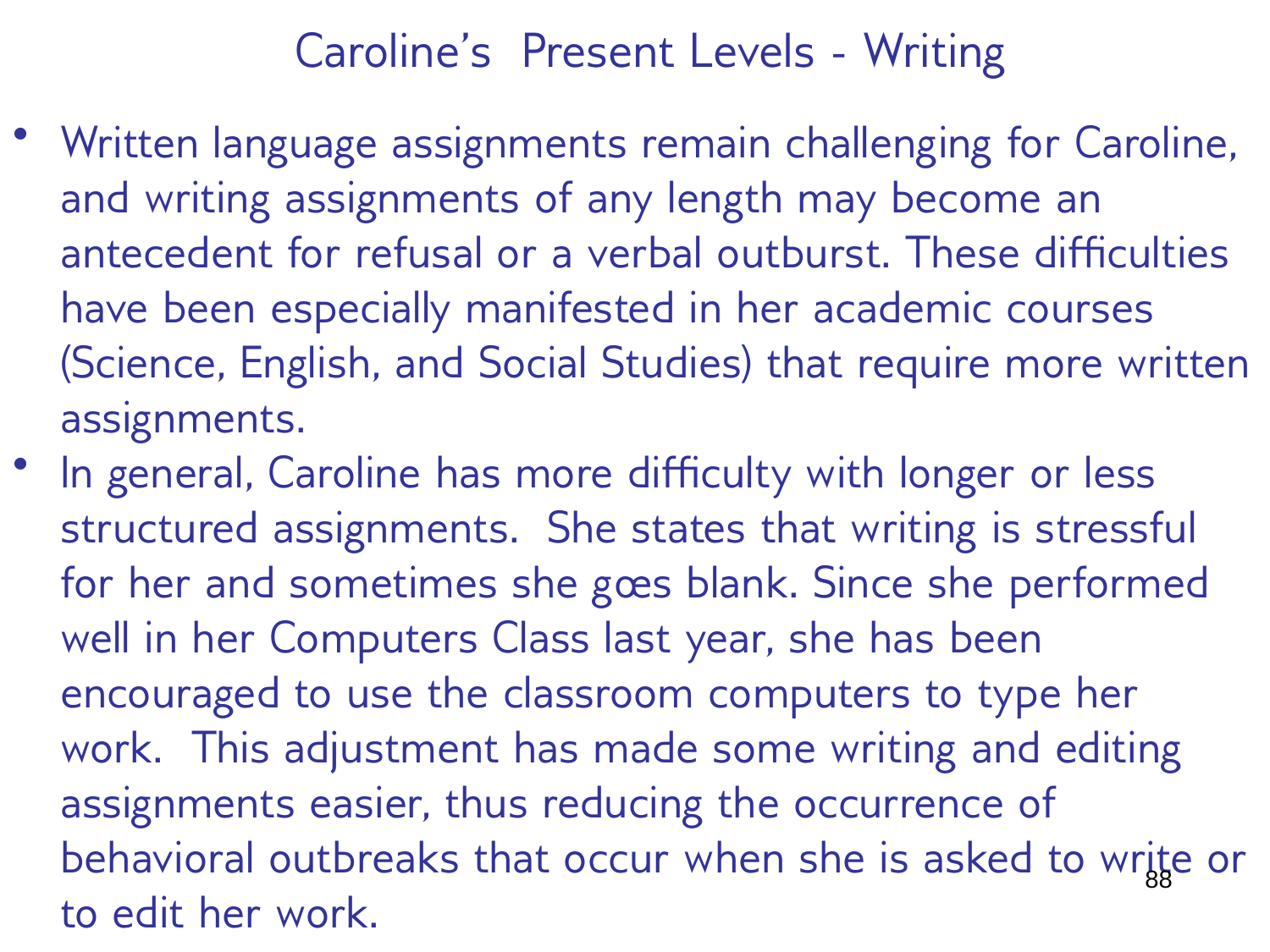

# Caroline’s  Present Levels - Writing
Written language assignments remain challenging for Caroline, and writing assignments of any length may become an antecedent for refusal or a verbal outburst. These difficulties have been especially manifested in her academic courses (Science, English, and Social Studies) that require more written assignments.
In general, Caroline has more difficulty with longer or less structured assignments.  She states that writing is stressful for her and sometimes she goes blank. Since she performed well in her Computers Class last year, she has been encouraged to use the classroom computers to type her work.  This adjustment has made some writing and editing assignments easier, thus reducing the occurrence of behavioral outbreaks that occur when she is asked to write or to edit her work.

88